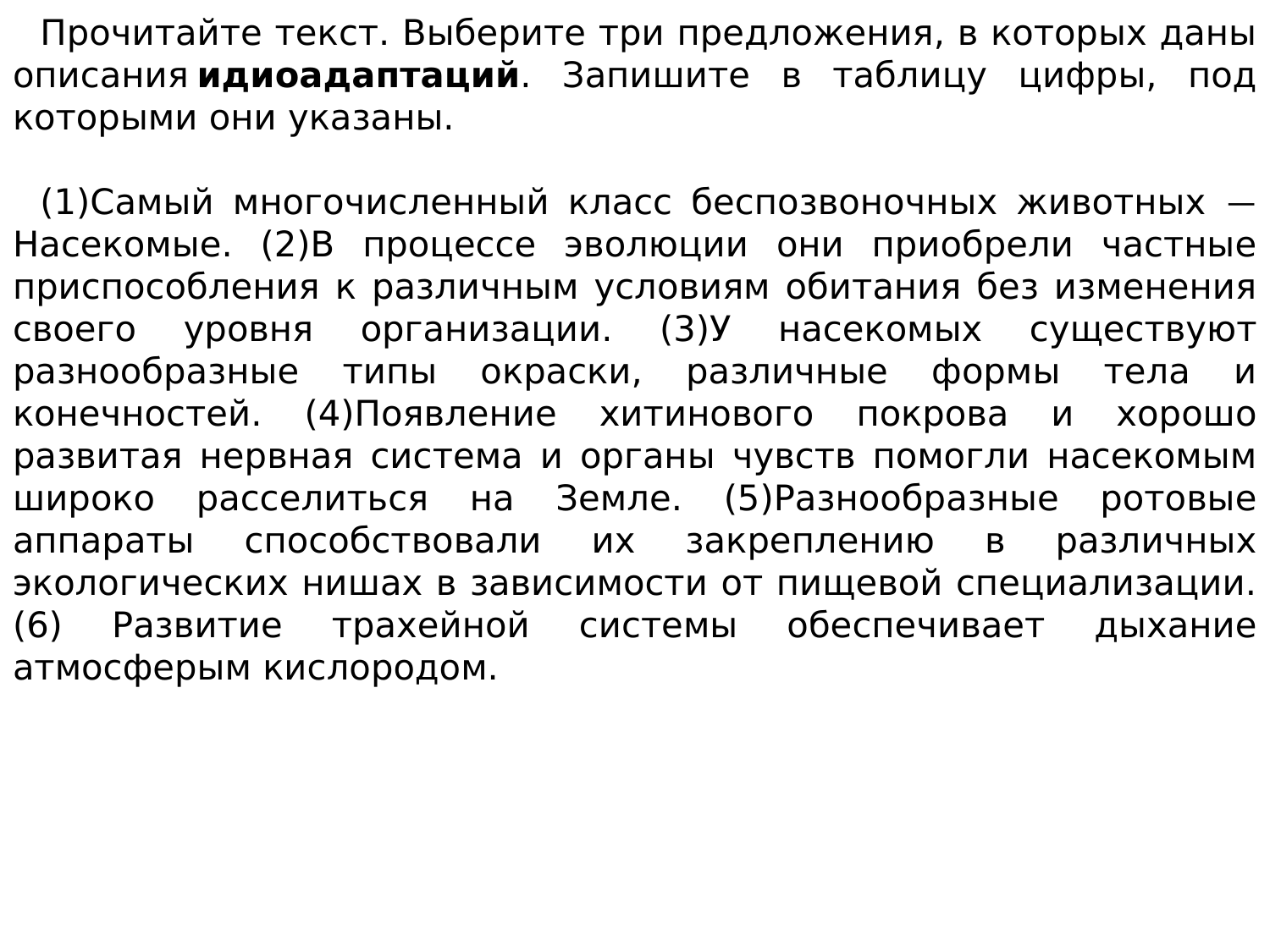

Прочитайте текст. Выберите три предложения, в которых даны описания идиоадаптаций. Запишите в таблицу цифры, под которыми они указаны.

(1)Самый многочисленный класс беспозвоночных животных — Насекомые. (2)В процессе эволюции они приобрели частные приспособления к различным условиям обитания без изменения своего уровня организации. (3)У насекомых существуют разнообразные типы окраски, различные формы тела и конечностей. (4)Появление хитинового покрова и хорошо развитая нервная система и органы чувств помогли насекомым широко расселиться на Земле. (5)Разнообразные ротовые аппараты способствовали их закреплению в различных экологических нишах в зависимости от пищевой специализации. (6) Развитие трахейной системы обеспечивает дыхание атмосферым кислородом.